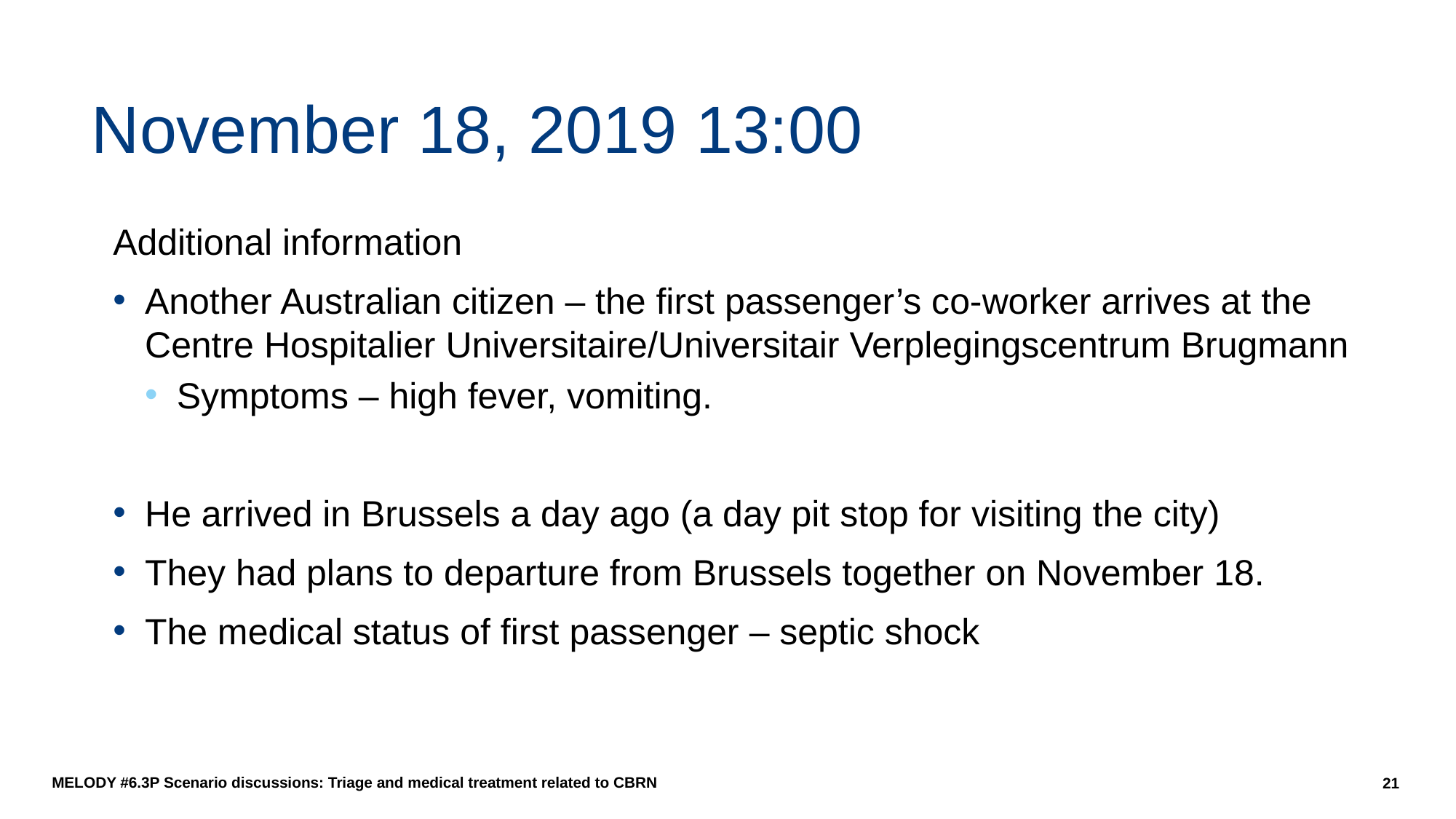

# November 18, 2019 13:00
Additional information
Another Australian citizen – the first passenger’s co-worker arrives at the Centre Hospitalier Universitaire/Universitair Verplegingscentrum Brugmann
Symptoms – high fever, vomiting.

He arrived in Brussels a day ago (a day pit stop for visiting the city)
They had plans to departure from Brussels together on November 18.
The medical status of first passenger – septic shock
MELODY #6.3P Scenario discussions: Triage and medical treatment related to CBRN
21